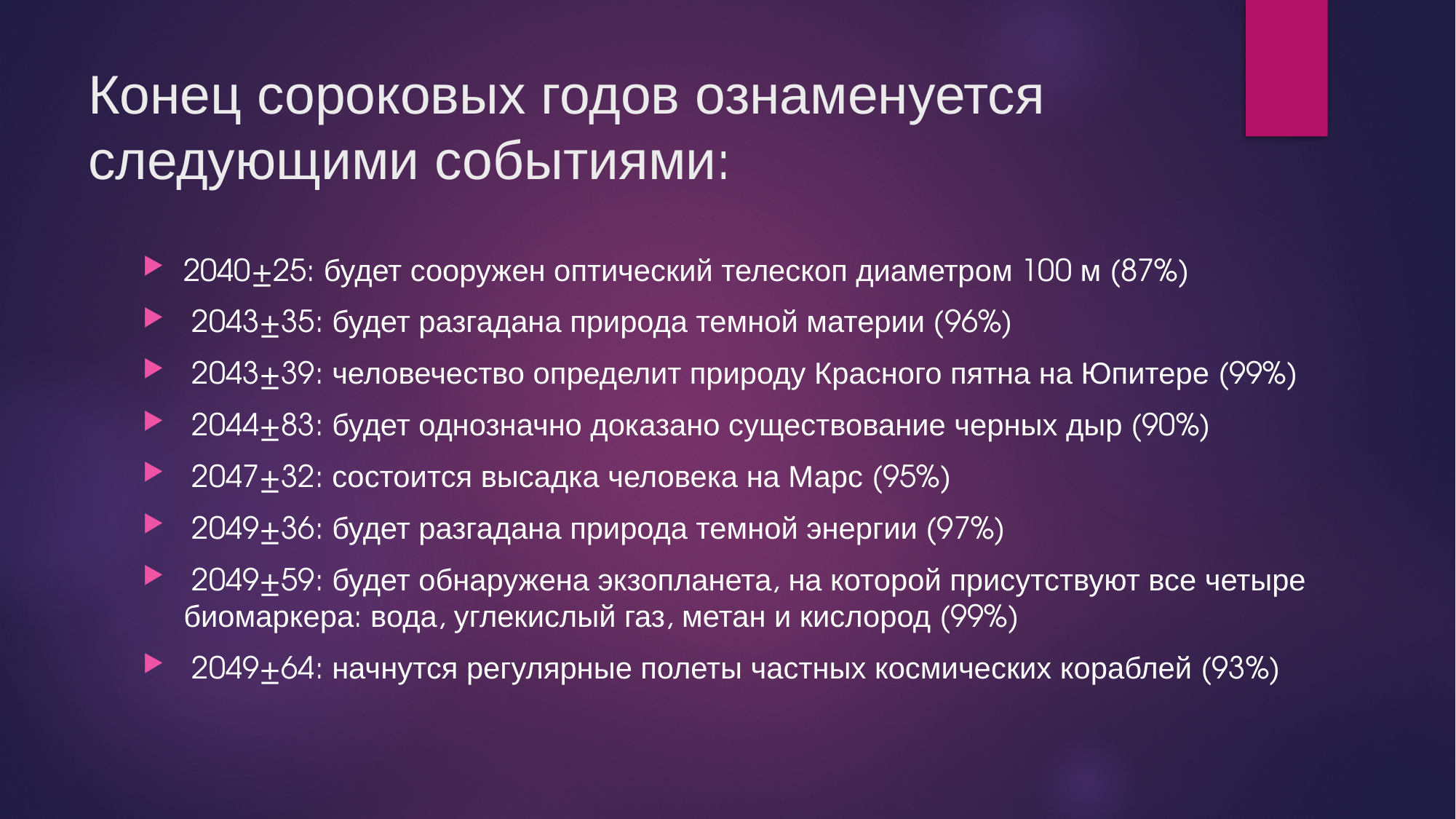

# Конец сороковых годов ознаменуется следующими событиями:
2040±25: будет сооружен оптический телескоп диаметром 100 м (87%)
 2043±35: будет разгадана природа темной материи (96%)
 2043±39: человечество определит природу Красного пятна на Юпитере (99%)
 2044±83: будет однозначно доказано существование черных дыр (90%)
 2047±32: состоится высадка человека на Марс (95%)
 2049±36: будет разгадана природа темной энергии (97%)
 2049±59: будет обнаружена экзопланета, на которой присутствуют все четыре биомаркера: вода, углекислый газ, метан и кислород (99%)
 2049±64: начнутся регулярные полеты частных космических кораблей (93%)